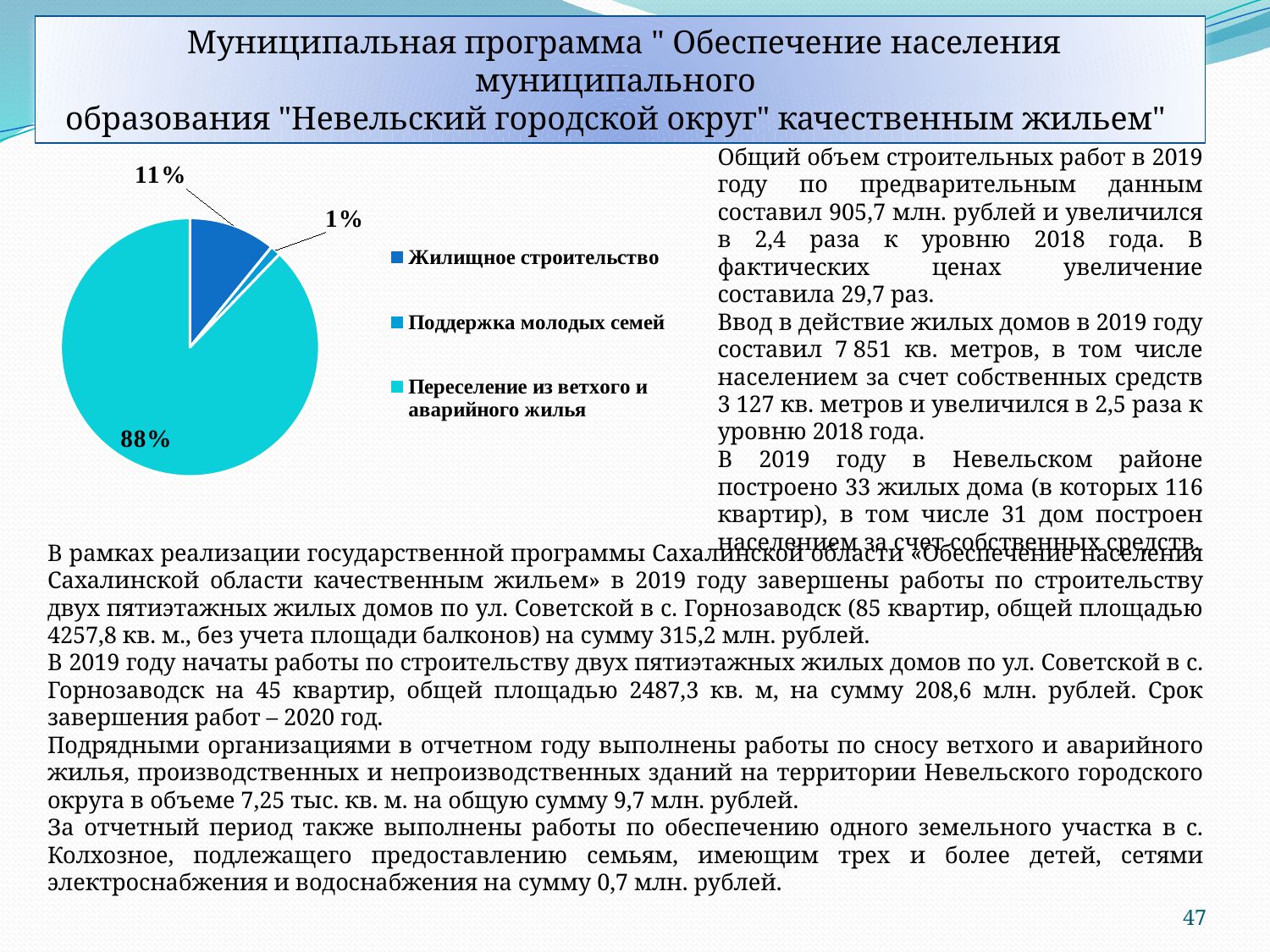

Муниципальная программа " Обеспечение населения муниципального
образования "Невельский городской округ" качественным жильем"

### Chart

| Category | Продажи |
|---|---|
| Жилищное строительство | 33.9 |
| Поддержка молодых семей | 4.1 |
| Переселение из ветхого и аварийного жилья | 273.8 |
Общий объем строительных работ в 2019 году по предварительным данным составил 905,7 млн. рублей и увеличился в 2,4 раза к уровню 2018 года. В фактических ценах увеличение составила 29,7 раз.
Ввод в действие жилых домов в 2019 году составил 7 851 кв. метров, в том числе населением за счет собственных средств 3 127 кв. метров и увеличился в 2,5 раза к уровню 2018 года.
В 2019 году в Невельском районе построено 33 жилых дома (в которых 116 квартир), в том числе 31 дом построен населением за счет собственных средств.
В рамках реализации государственной программы Сахалинской области «Обеспечение населения Сахалинской области качественным жильем» в 2019 году завершены работы по строительству двух пятиэтажных жилых домов по ул. Советской в с. Горнозаводск (85 квартир, общей площадью 4257,8 кв. м., без учета площади балконов) на сумму 315,2 млн. рублей.
В 2019 году начаты работы по строительству двух пятиэтажных жилых домов по ул. Советской в с. Горнозаводск на 45 квартир, общей площадью 2487,3 кв. м, на сумму 208,6 млн. рублей. Срок завершения работ – 2020 год.
Подрядными организациями в отчетном году выполнены работы по сносу ветхого и аварийного жилья, производственных и непроизводственных зданий на территории Невельского городского округа в объеме 7,25 тыс. кв. м. на общую сумму 9,7 млн. рублей.
За отчетный период также выполнены работы по обеспечению одного земельного участка в с. Колхозное, подлежащего предоставлению семьям, имеющим трех и более детей, сетями электроснабжения и водоснабжения на сумму 0,7 млн. рублей.
47